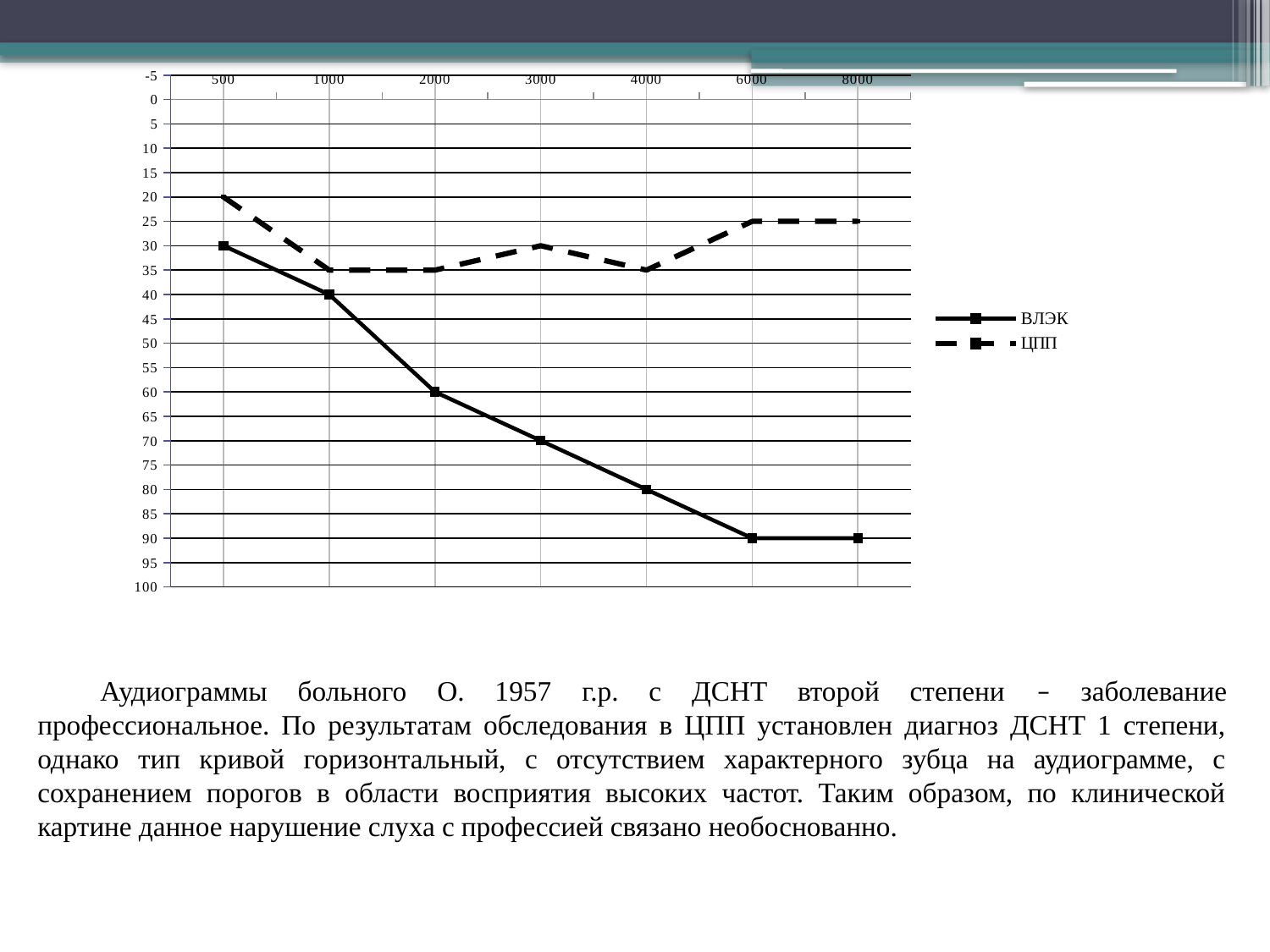

### Chart

| Category | ВЛЭК | ЦПП |
|---|---|---|
| 500 | 30.0 | 20.0 |
| 1000 | 40.0 | 35.0 |
| 2000 | 60.0 | 35.0 |
| 3000 | 70.0 | 30.0 |
| 4000 | 80.0 | 35.0 |
| 6000 | 90.0 | 25.0 |
| 8000 | 90.0 | 25.0 |
Аудиограммы больного О. 1957 г.р. с ДСНТ второй степени – заболевание профессиональное. По результатам обследования в ЦПП установлен диагноз ДСНТ 1 степени, однако тип кривой горизонтальный, с отсутствием характерного зубца на аудиограмме, с сохранением порогов в области восприятия высоких частот. Таким образом, по клинической картине данное нарушение слуха с профессией связано необоснованно.